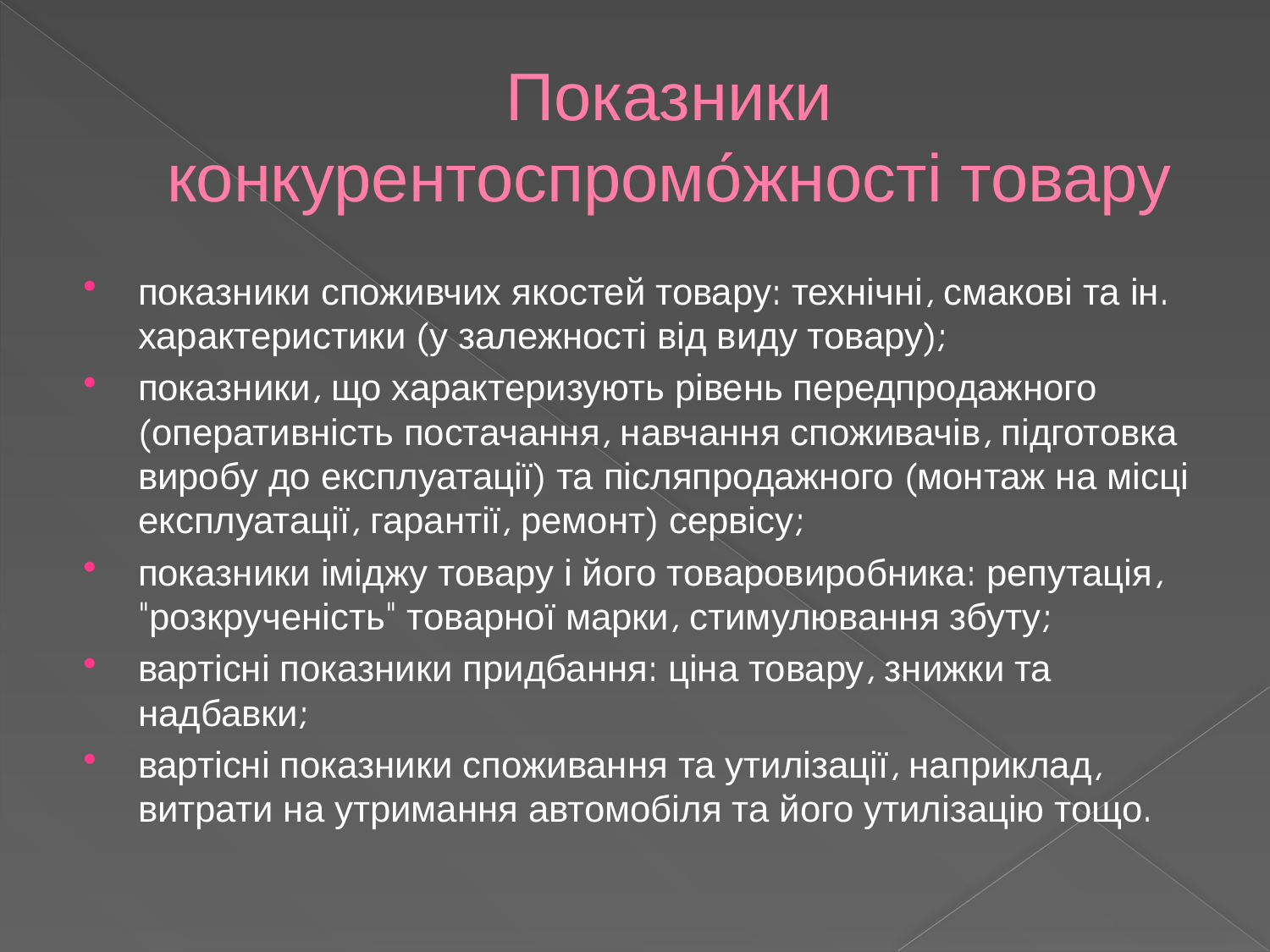

# Показники конкурентоспромо́жності товару
показники споживчих якостей товару: технічні, смакові та ін. характеристики (у залежності від виду товару);
показники, що характеризують рівень передпродажного (оперативність постачання, навчання споживачів, підготовка виробу до експлуатації) та післяпродажного (монтаж на місці експлуатації, гарантії, ремонт) сервісу;
показники іміджу товару і його товаровиробника: репутація, "розкрученість" товарної марки, стимулювання збуту;
вартісні показники придбання: ціна товару, знижки та надбавки;
вартісні показники споживання та утилізації, наприклад, витрати на утримання автомобіля та його утилізацію тощо.